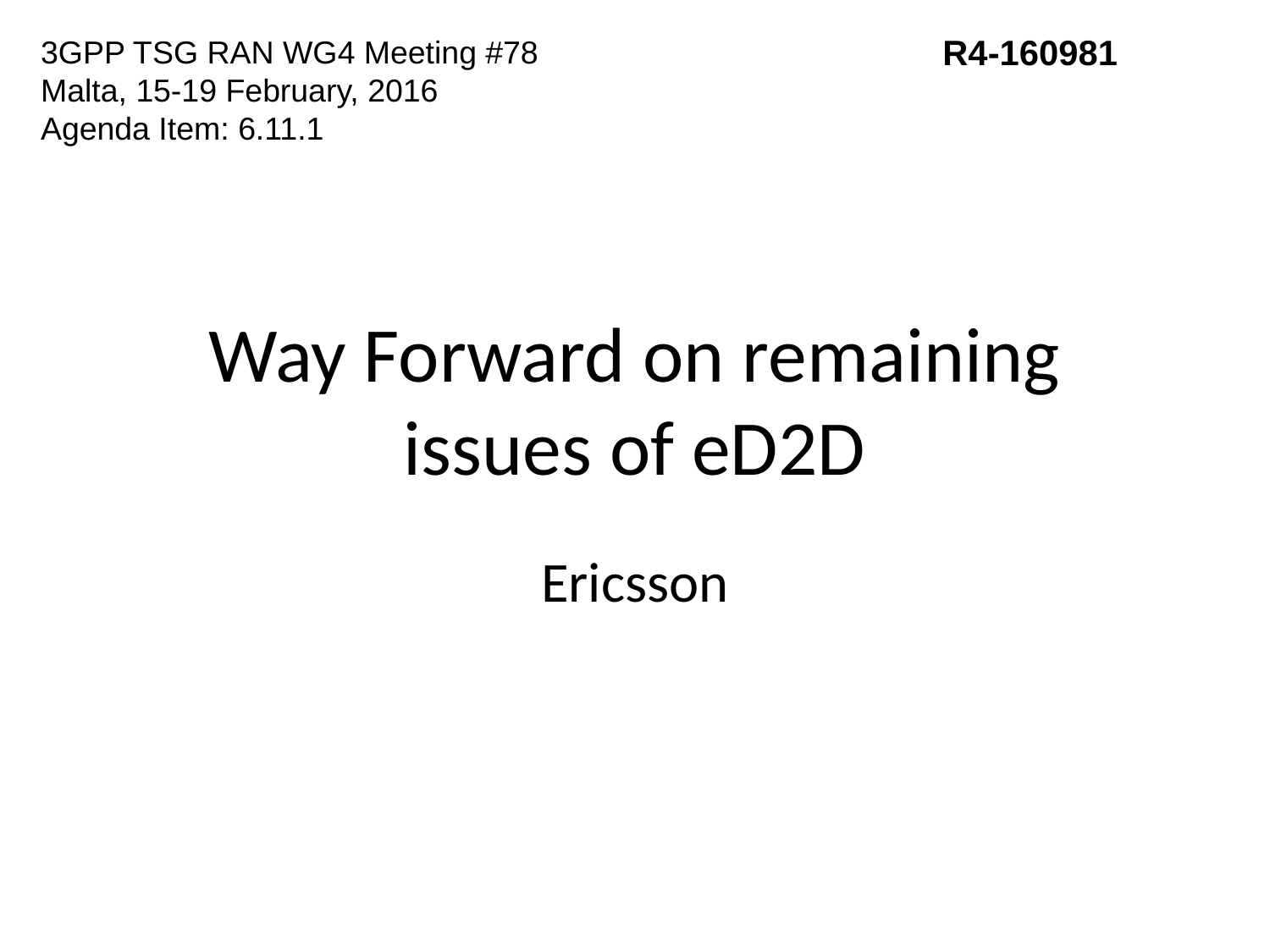

R4-160981
3GPP TSG RAN WG4 Meeting #78
Malta, 15-19 February, 2016
Agenda Item: 6.11.1

# Way Forward on remaining issues of eD2D
Ericsson